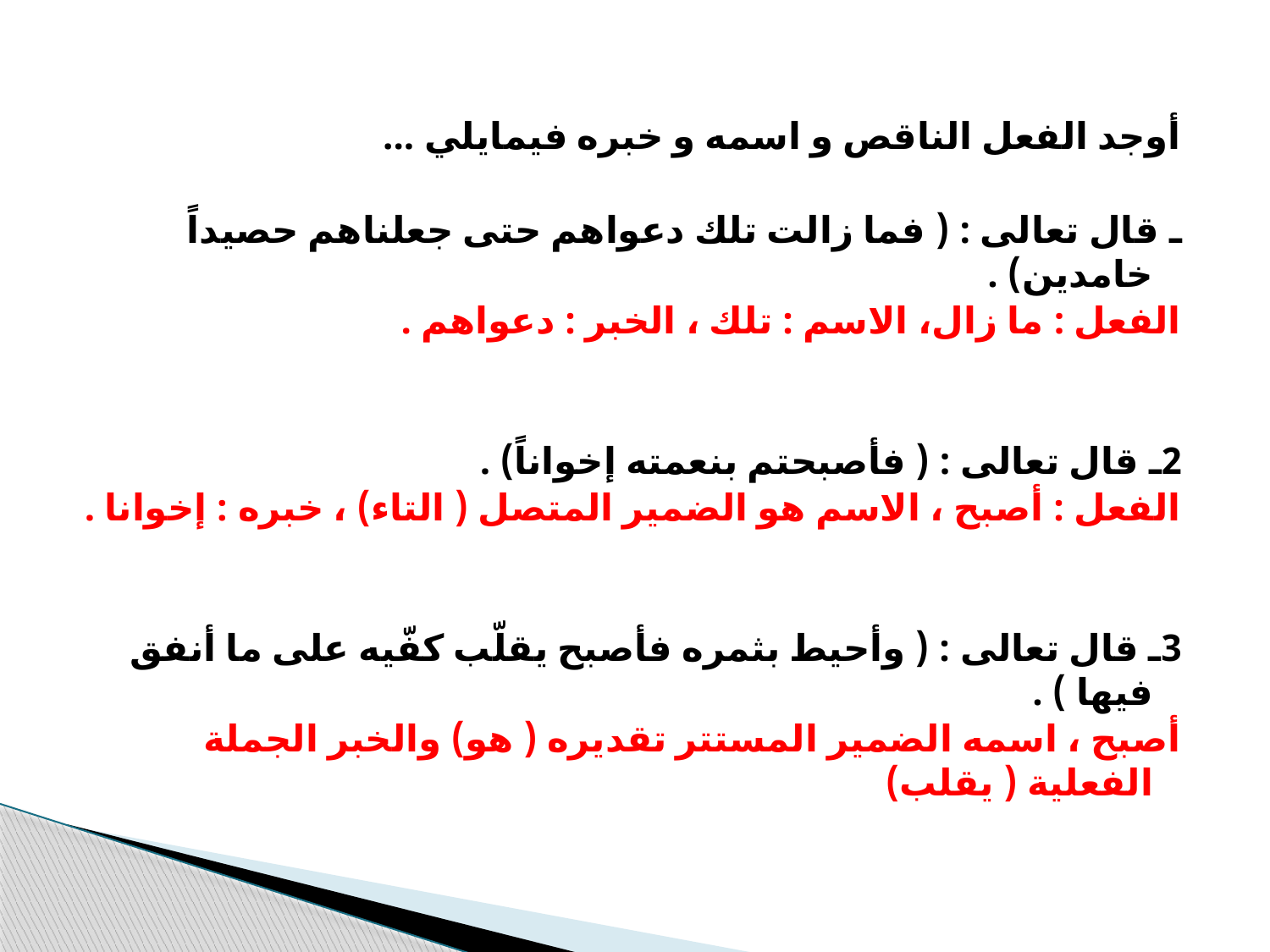

أوجد الفعل الناقص و اسمه و خبره فيمايلي ...

ـ قال تعالى : ( فما زالت تلك دعواهم حتى جعلناهم حصيداً خامدين) .
الفعل : ما زال، الاسم : تلك ، الخبر : دعواهم .

2ـ قال تعالى : ( فأصبحتم بنعمته إخواناً) .
الفعل : أصبح ، الاسم هو الضمير المتصل ( التاء) ، خبره : إخوانا .

3ـ قال تعالى : ( وأحيط بثمره فأصبح يقلّب كفّيه على ما أنفق فيها ) .
أصبح ، اسمه الضمير المستتر تقديره ( هو) والخبر الجملة الفعلية ( يقلب)